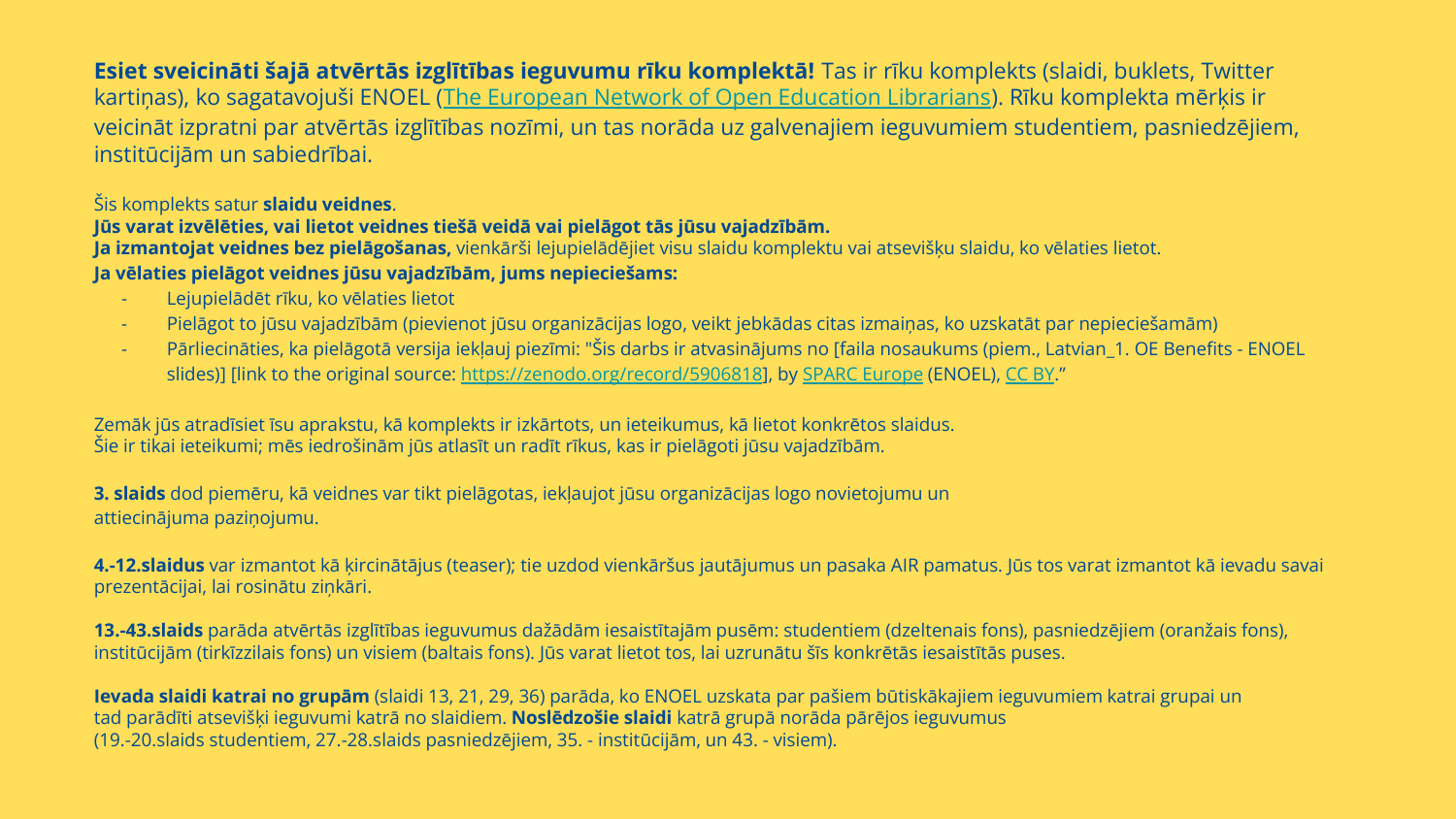

Esiet sveicināti šajā atvērtās izglītības ieguvumu rīku komplektā! Tas ir rīku komplekts (slaidi, buklets, Twitter kartiņas), ko sagatavojuši ENOEL (The European Network of Open Education Librarians). Rīku komplekta mērķis ir veicināt izpratni par atvērtās izglītības nozīmi, un tas norāda uz galvenajiem ieguvumiem studentiem, pasniedzējiem, institūcijām un sabiedrībai.

Šis komplekts satur slaidu veidnes.
Jūs varat izvēlēties, vai lietot veidnes tiešā veidā vai pielāgot tās jūsu vajadzībām.
Ja izmantojat veidnes bez pielāgošanas, vienkārši lejupielādējiet visu slaidu komplektu vai atsevišķu slaidu, ko vēlaties lietot.
Ja vēlaties pielāgot veidnes jūsu vajadzībām, jums nepieciešams:
Lejupielādēt rīku, ko vēlaties lietot
Pielāgot to jūsu vajadzībām (pievienot jūsu organizācijas logo, veikt jebkādas citas izmaiņas, ko uzskatāt par nepieciešamām)
Pārliecināties, ka pielāgotā versija iekļauj piezīmi: "Šis darbs ir atvasinājums no [faila nosaukums (piem., Latvian_1. OE Benefits - ENOEL slides)] [link to the original source: https://zenodo.org/record/5906818], by SPARC Europe (ENOEL), CC BY.”

Zemāk jūs atradīsiet īsu aprakstu, kā komplekts ir izkārtots, un ieteikumus, kā lietot konkrētos slaidus.
Šie ir tikai ieteikumi; mēs iedrošinām jūs atlasīt un radīt rīkus, kas ir pielāgoti jūsu vajadzībām.

3. slaids dod piemēru, kā veidnes var tikt pielāgotas, iekļaujot jūsu organizācijas logo novietojumu un
attiecinājuma paziņojumu.

4.-12.slaidus var izmantot kā ķircinātājus (teaser); tie uzdod vienkāršus jautājumus un pasaka AIR pamatus. Jūs tos varat izmantot kā ievadu savai prezentācijai, lai rosinātu ziņkāri.

13.-43.slaids parāda atvērtās izglītības ieguvumus dažādām iesaistītajām pusēm: studentiem (dzeltenais fons), pasniedzējiem (oranžais fons),
institūcijām (tirkīzzilais fons) un visiem (baltais fons). Jūs varat lietot tos, lai uzrunātu šīs konkrētās iesaistītās puses.

Ievada slaidi katrai no grupām (slaidi 13, 21, 29, 36) parāda, ko ENOEL uzskata par pašiem būtiskākajiem ieguvumiem katrai grupai un
tad parādīti atsevišķi ieguvumi katrā no slaidiem. Noslēdzošie slaidi katrā grupā norāda pārējos ieguvumus
(19.-20.slaids studentiem, 27.-28.slaids pasniedzējiem, 35. - institūcijām, un 43. - visiem).